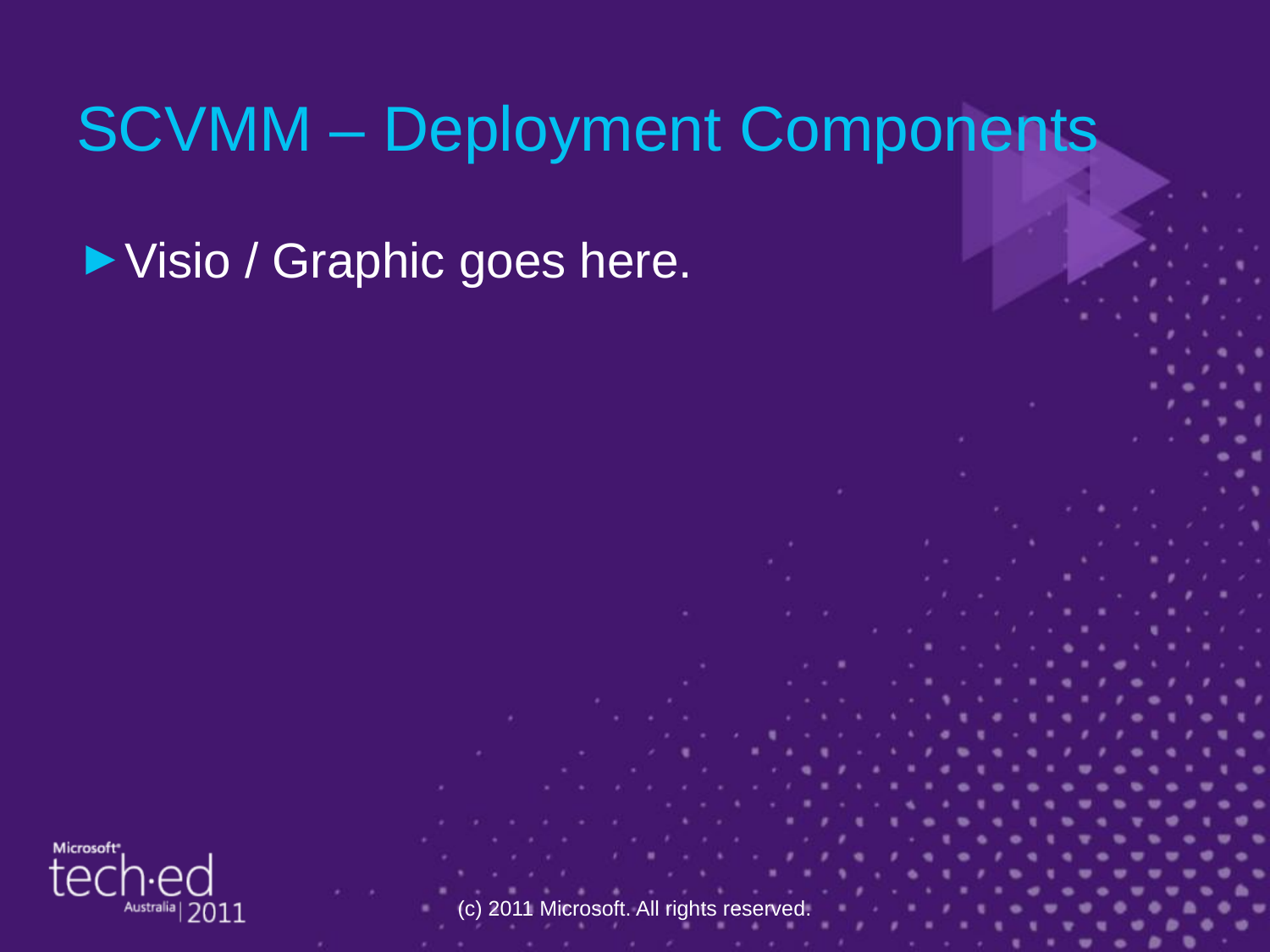

# SCVMM – Deployment Components
Visio / Graphic goes here.
(c) 2011 Microsoft. All rights reserved.